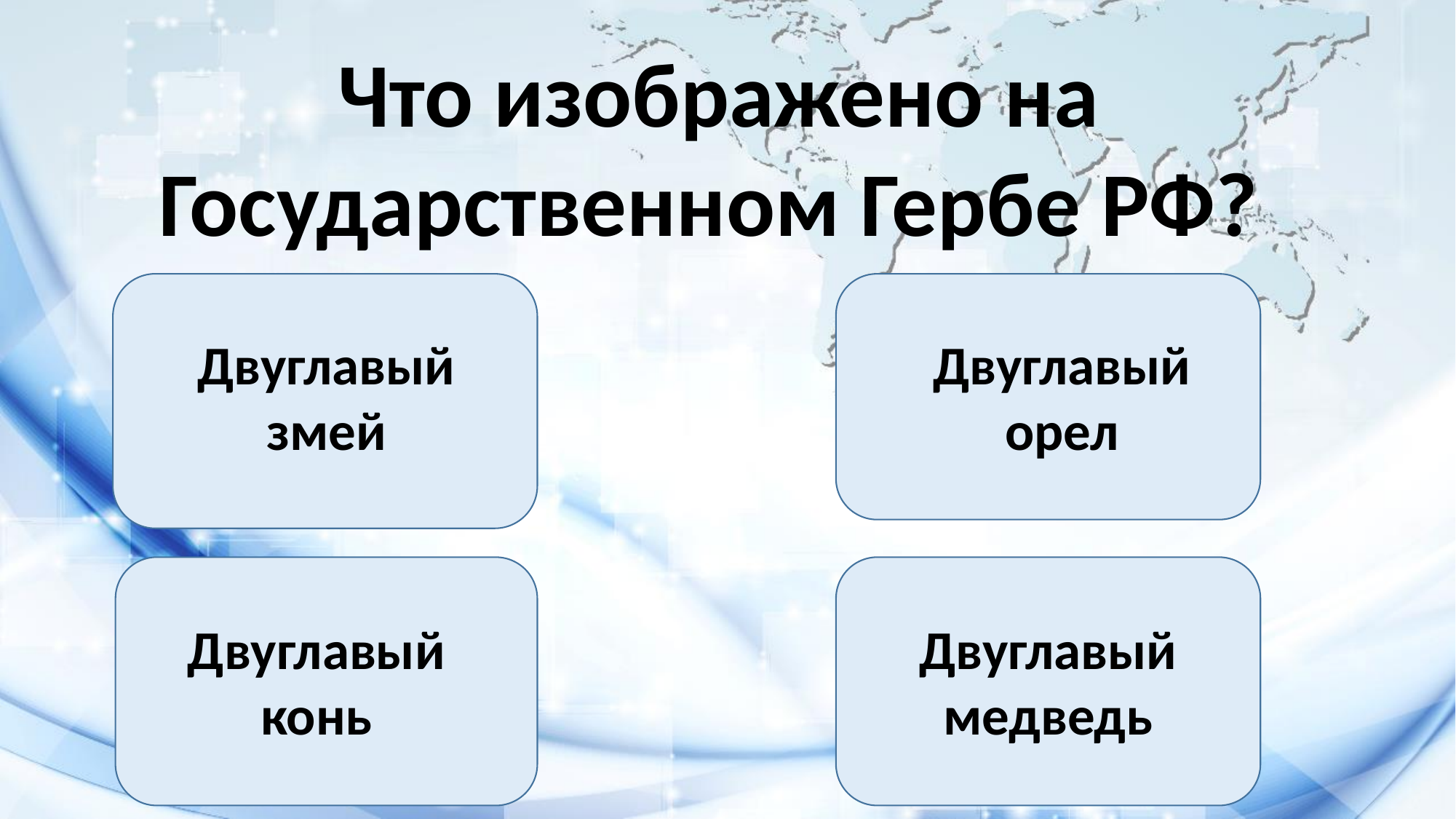

Что изображено на Государственном Гербе РФ?

Двуглавый змей
Двуглавый орел

Двуглавый конь
Двуглавый медведь